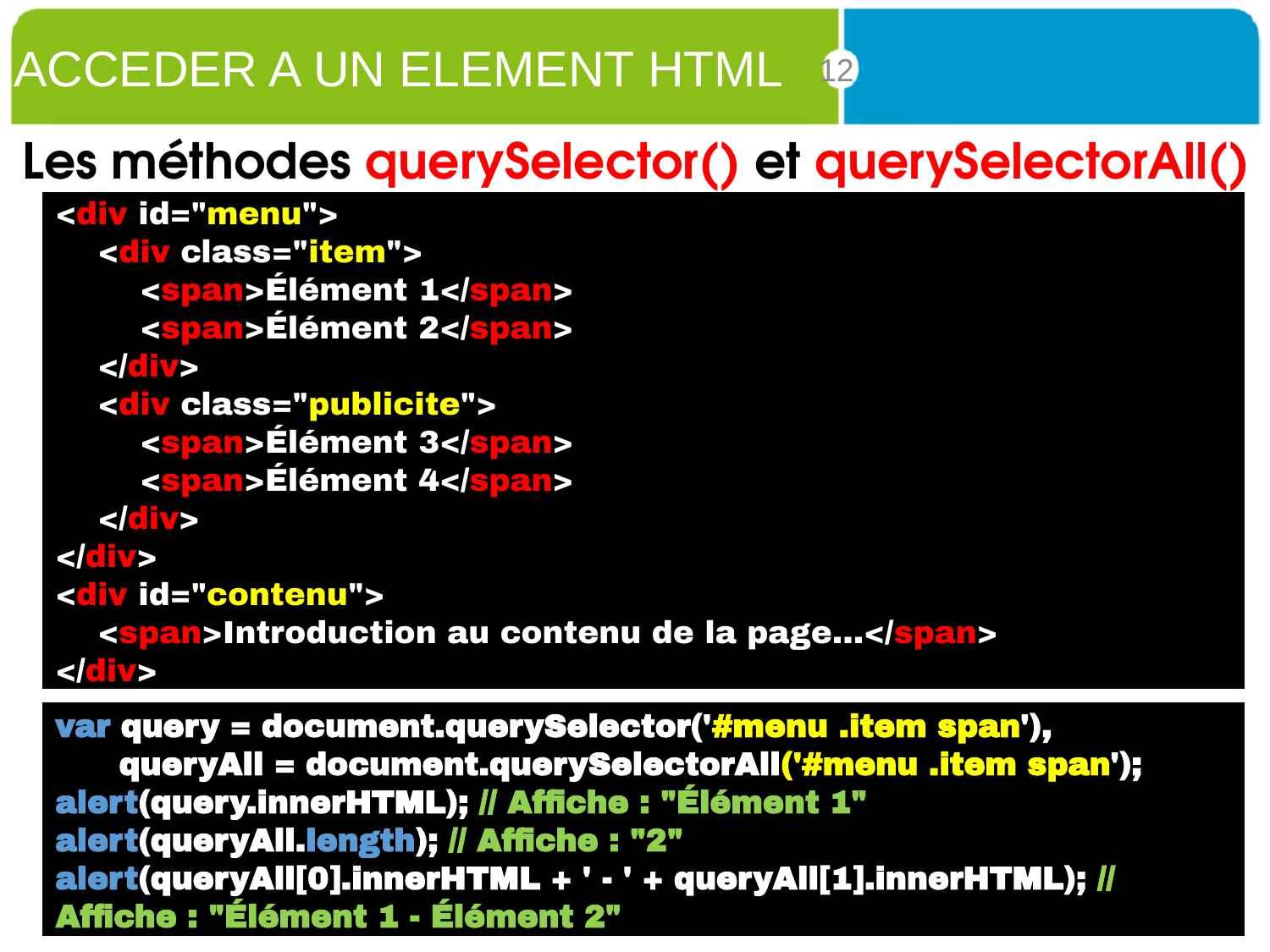

# ACCEDER A UN ELEMENT HTML
12
Les méthodes querySelector() et querySelectorAll()
<div id="menu">
    <div class="item">
        <span>Élément 1</span>
        <span>Élément 2</span>
    </div>
    <div class="publicite">
        <span>Élément 3</span>
        <span>Élément 4</span>
    </div>
</div>
<div id="contenu">
    <span>Introduction au contenu de la page...</span>
</div>
var query = document.querySelector('#menu .item span'),
      queryAll = document.querySelectorAll('#menu .item span');
alert(query.innerHTML); // Affiche : "Élément 1"
alert(queryAll.length); // Affiche : "2"
alert(queryAll[0].innerHTML + ' - ' + queryAll[1].innerHTML); // Affiche : "Élément 1 - Élément 2"